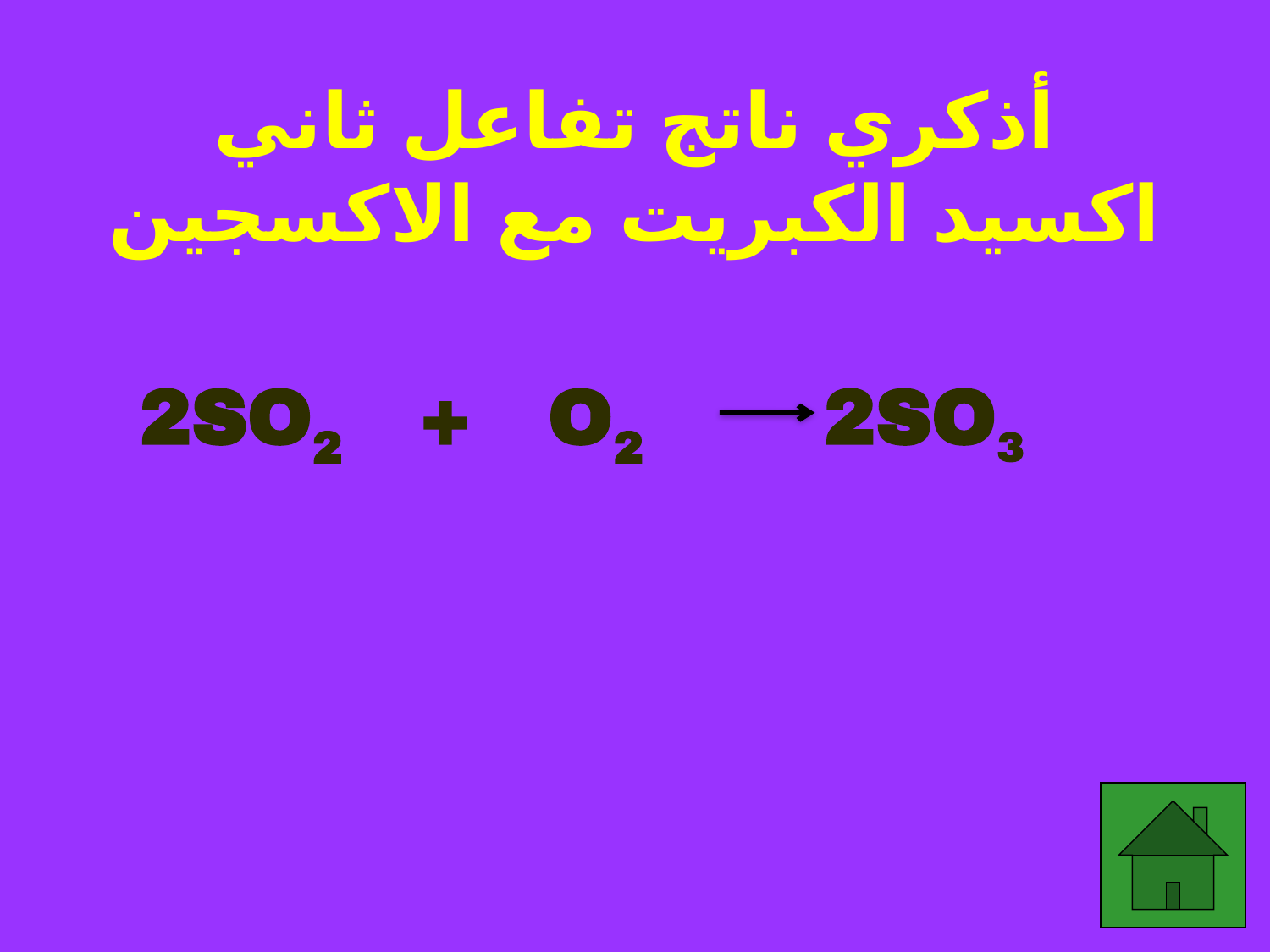

# أذكري ناتج تفاعل ثاني اكسيد الكبريت مع الاكسجين
2SO2   +   O2       2SO3